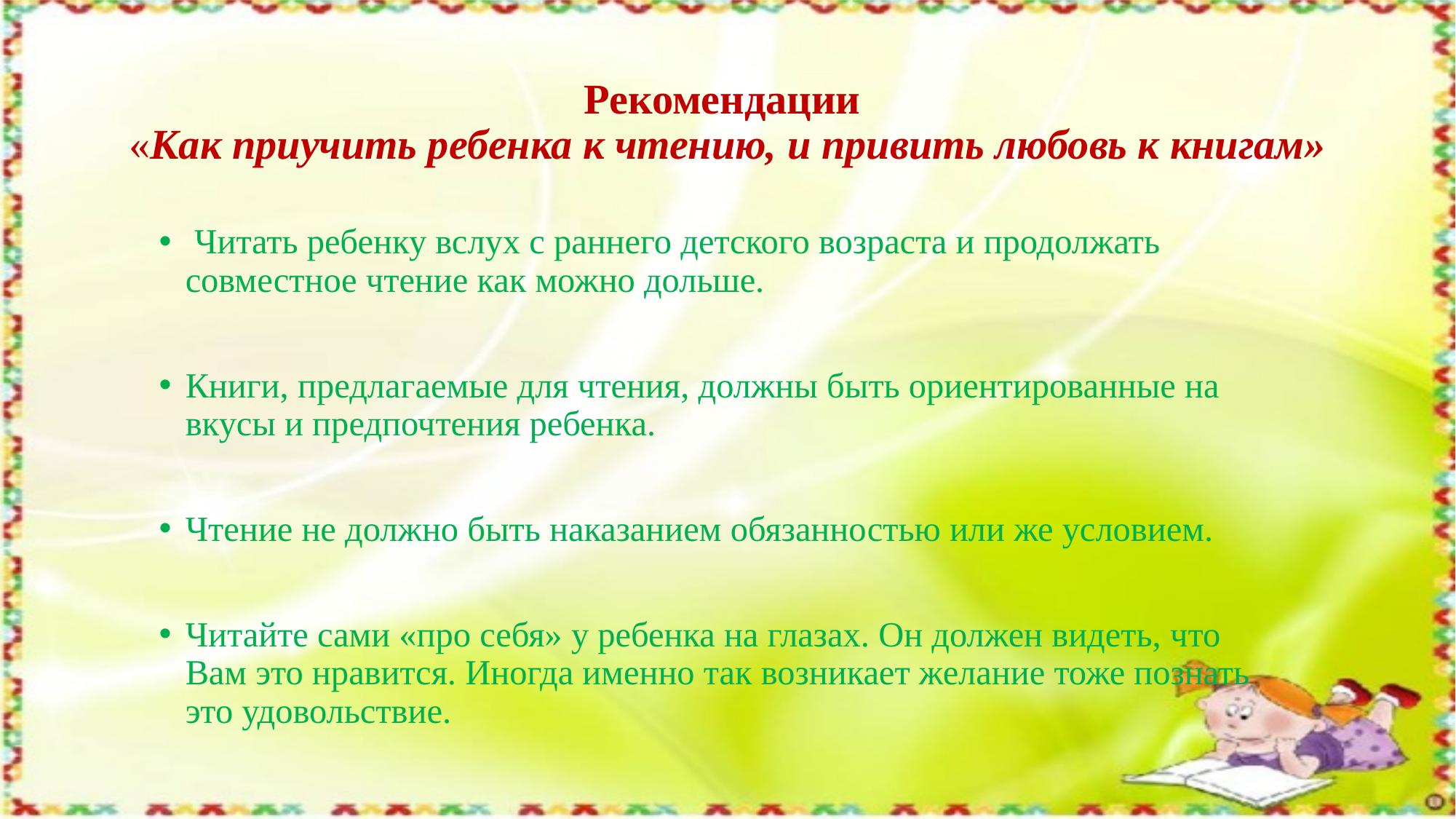

# Рекомендации «Как приучить ребенка к чтению, и привить любовь к книгам»
 Читать ребенку вслух с раннего детского возраста и продолжать совместное чтение как можно дольше.

Книги, предлагаемые для чтения, должны быть ориентированные на вкусы и предпочтения ребенка.

Чтение не должно быть наказанием обязанностью или же условием.

Читайте сами «про себя» у ребенка на глазах. Он должен видеть, что Вам это нравится. Иногда именно так возникает желание тоже познать это удовольствие.